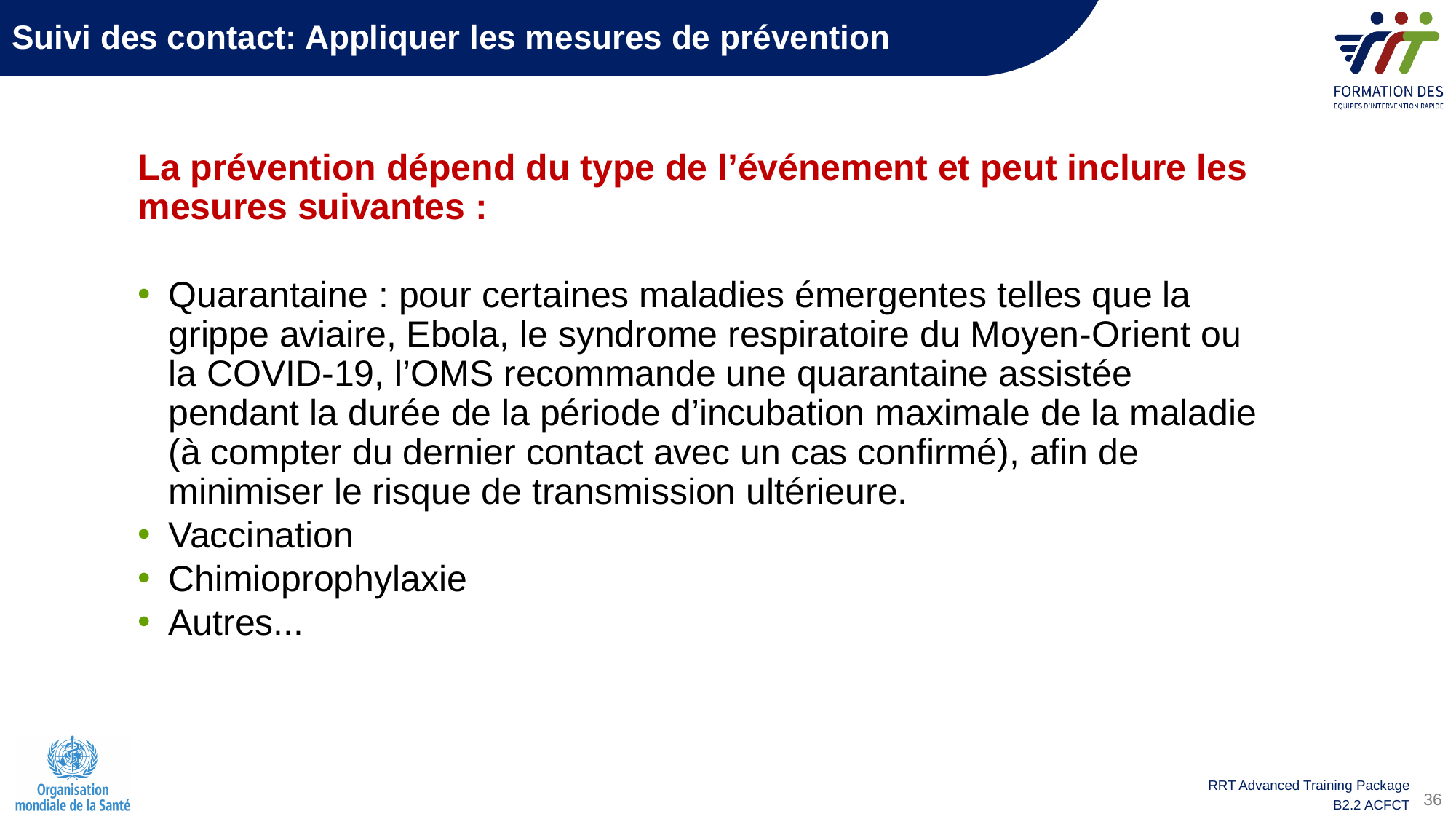

Suivi des contact: Appliquer les mesures de prévention
La prévention dépend du type de l’événement et peut inclure les mesures suivantes :

Quarantaine : pour certaines maladies émergentes telles que la grippe aviaire, Ebola, le syndrome respiratoire du Moyen-Orient ou la COVID-19, l’OMS recommande une quarantaine assistée pendant la durée de la période d’incubation maximale de la maladie (à compter du dernier contact avec un cas confirmé), afin de minimiser le risque de transmission ultérieure.
Vaccination
Chimioprophylaxie
Autres...